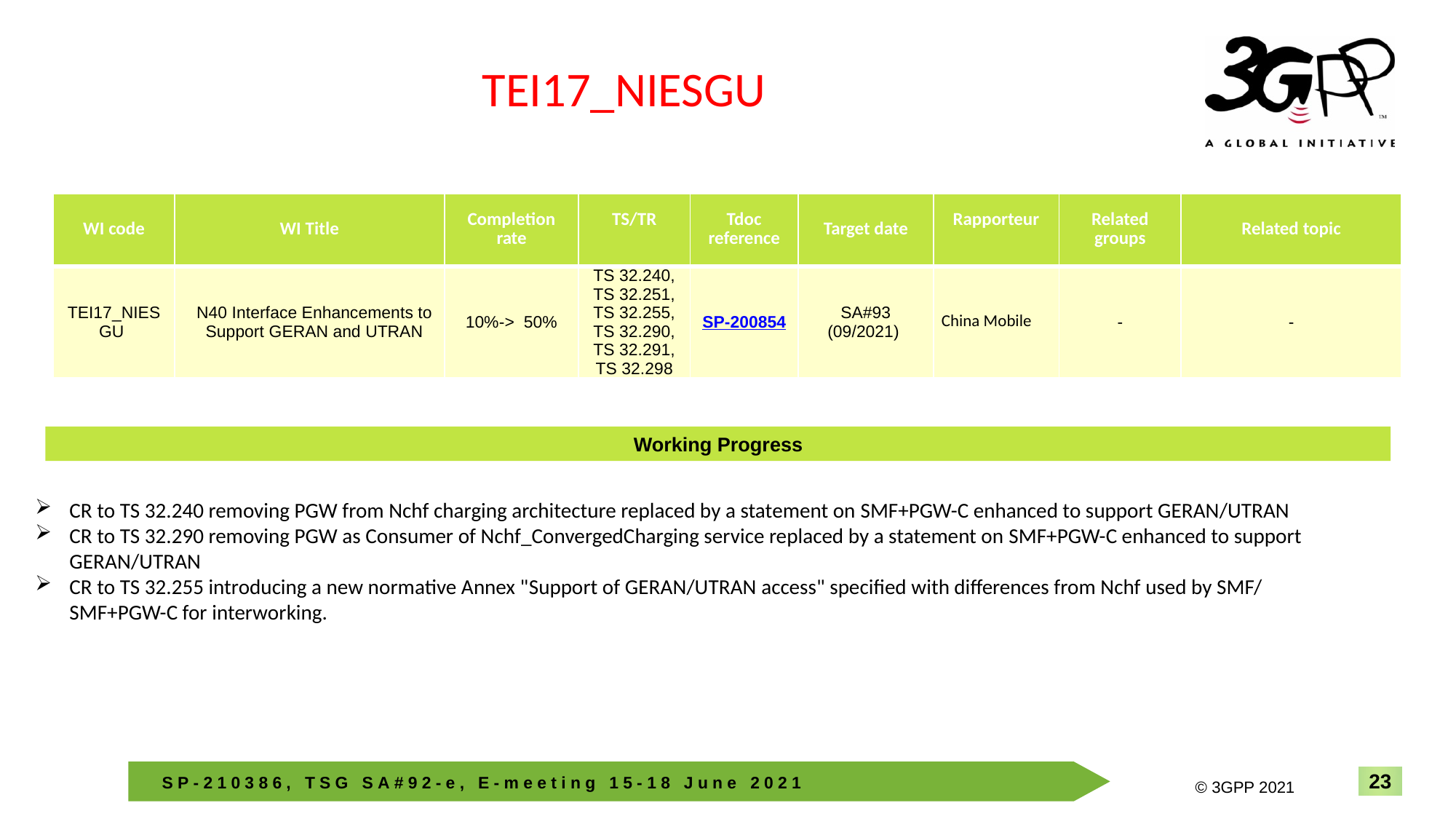

TEI17_NIESGU
| WI code | WI Title | Completion rate | TS/TR | Tdoc reference | Target date | Rapporteur | Related groups | Related topic |
| --- | --- | --- | --- | --- | --- | --- | --- | --- |
| TEI17\_NIESGU | N40 Interface Enhancements to Support GERAN and UTRAN | 10%-> 50% | TS 32.240, TS 32.251, TS 32.255, TS 32.290, TS 32.291, TS 32.298 | SP-200854 | SA#93 (09/2021) | China Mobile | - | - |
Working Progress
CR to TS 32.240 removing PGW from Nchf charging architecture replaced by a statement on SMF+PGW-C enhanced to support GERAN/UTRAN
CR to TS 32.290 removing PGW as Consumer of Nchf_ConvergedCharging service replaced by a statement on SMF+PGW-C enhanced to support GERAN/UTRAN
CR to TS 32.255 introducing a new normative Annex "Support of GERAN/UTRAN access" specified with differences from Nchf used by SMF/ SMF+PGW-C for interworking.